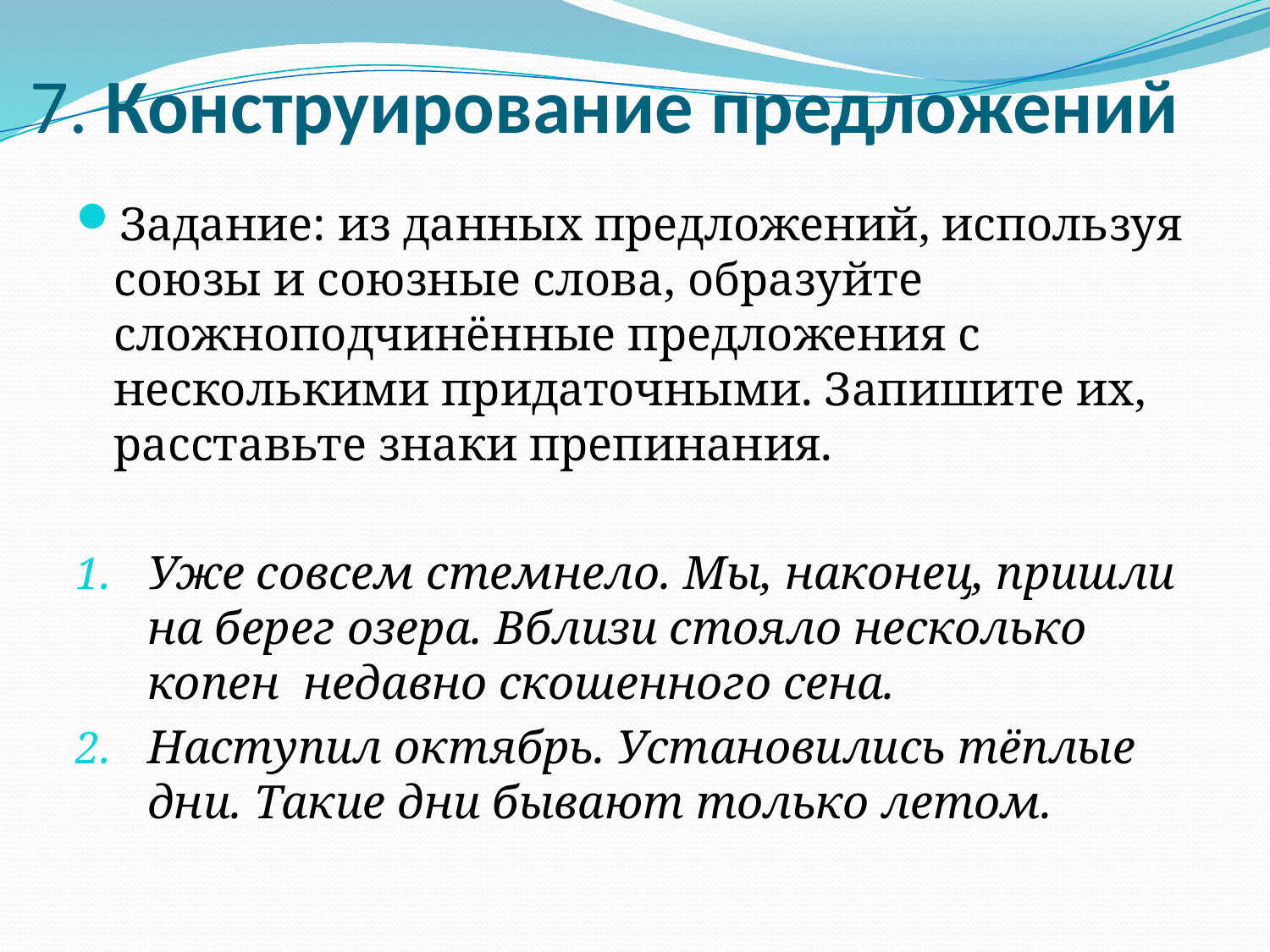

# 7. Конструирование предложений
Задание: из данных предложений, используя союзы и союзные слова, образуйте  сложноподчинённые предложения с несколькими придаточными. Запишите их, расставьте знаки препинания.

Уже совсем стемнело. Мы, наконец, пришли на берег озера. Вблизи стояло несколько копен  недавно скошенного сена.
Наступил октябрь. Установились тёплые дни. Такие дни бывают только летом.